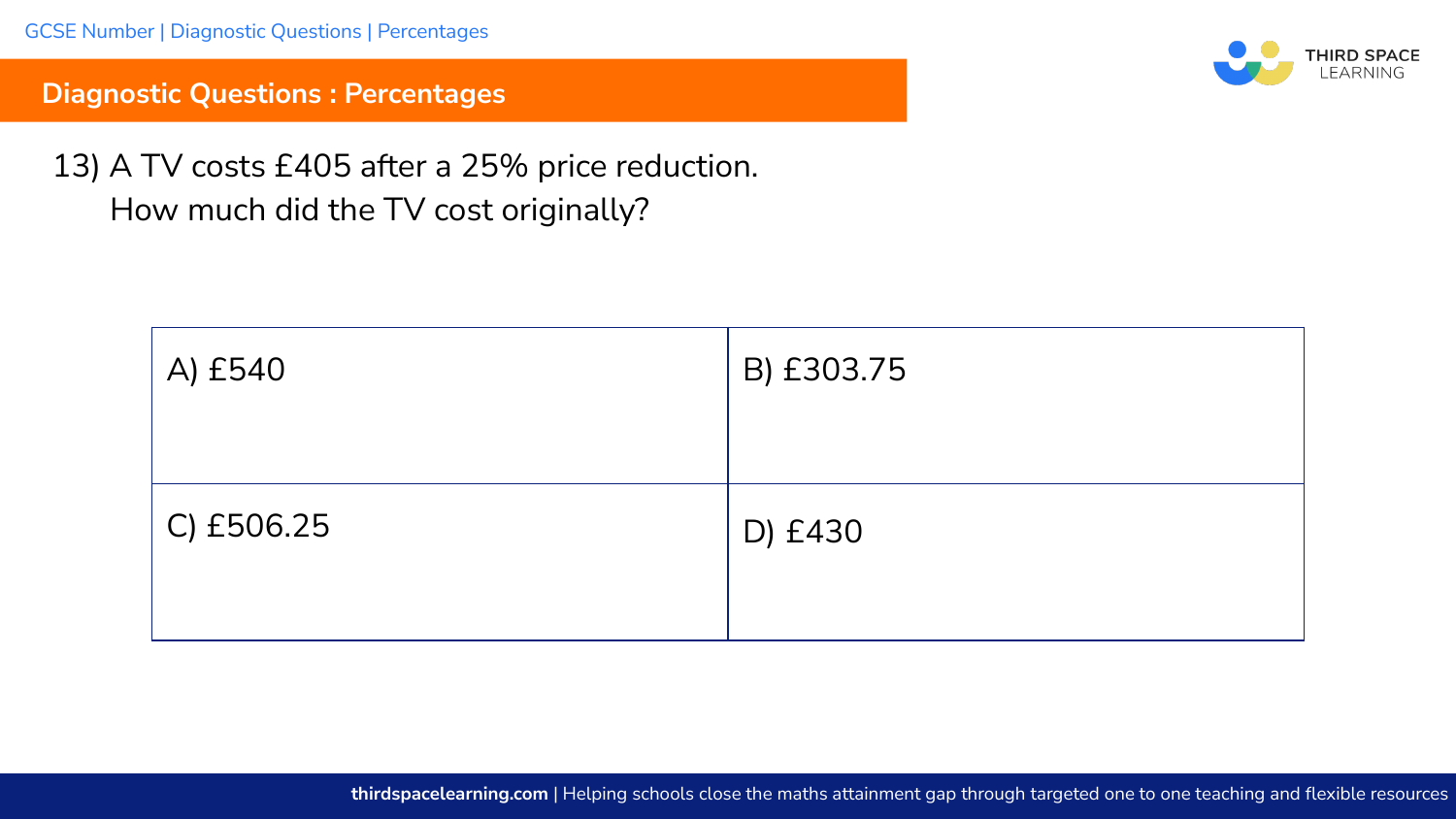

Diagnostic Questions : Percentages
| 13) A TV costs £405 after a 25% price reduction. How much did the TV cost originally? |
| --- |
| A) £540 | B) £303.75 |
| --- | --- |
| C) £506.25 | D) £430 |